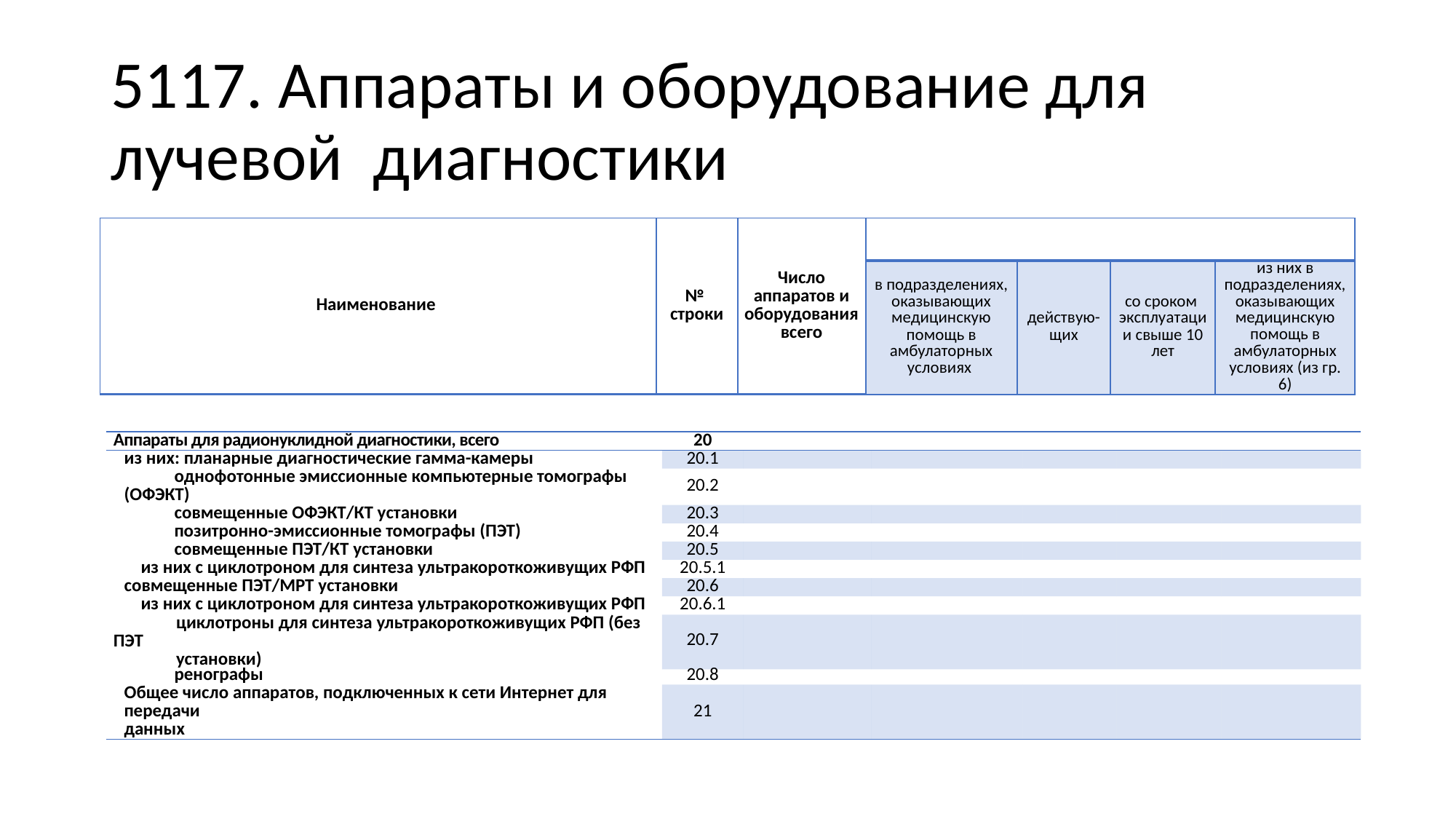

# 5117. Аппараты и оборудование для лучевой  диагностики
| Наименование | № строки | Число аппаратов и оборудования всего |  |  |  |  |
| --- | --- | --- | --- | --- | --- | --- |
|  |  |  | в подразделениях, оказывающих медицинскую помощь в амбулаторных условиях | действую-щих | со сроком эксплуатации свыше 10 лет | из них в подразделениях, оказывающих медицинскую помощь в амбулаторных условиях (из гр. 6) |
| Аппараты для радионуклидной диагностики, всего | 20 |  |  |  |  |  |
| --- | --- | --- | --- | --- | --- | --- |
| из них: планарные диагностические гамма-камеры | 20.1 |  |  |  |  |  |
| однофотонные эмиссионные компьютерные томографы (ОФЭКТ) | 20.2 |  |  |  |  |  |
| совмещенные ОФЭКТ/КТ установки | 20.3 |  |  |  |  |  |
| позитронно-эмиссионные томографы (ПЭТ) | 20.4 |  |  |  |  |  |
| совмещенные ПЭТ/КТ установки | 20.5 |  |  |  |  |  |
| из них с циклотроном для синтеза ультракороткоживущих РФП | 20.5.1 |  |  |  |  |  |
| совмещенные ПЭТ/МРТ установки | 20.6 |  |  |  |  |  |
| из них с циклотроном для синтеза ультракороткоживущих РФП | 20.6.1 |  |  |  |  |  |
| циклотроны для синтеза ультракороткоживущих РФП (без ПЭТ установки) | 20.7 |  |  |  |  |  |
| ренографы | 20.8 |  |  |  |  |  |
| Общее число аппаратов, подключенных к сети Интернет для передачи данных | 21 |  |  |  |  |  |